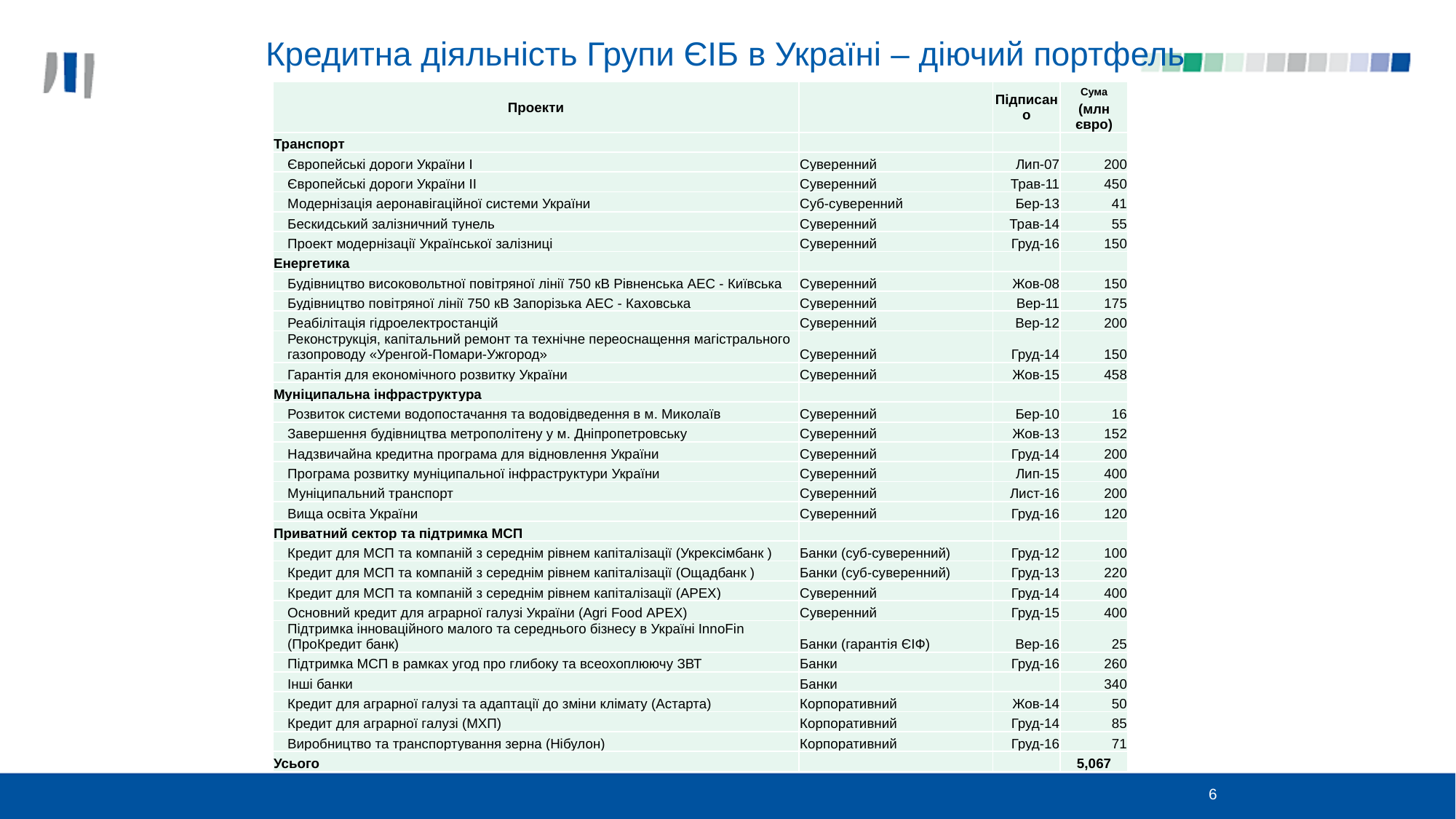

# Кредитна діяльність Групи ЄІБ в Україні – діючий портфель
| Проекти |  | Підписано | Сума |
| --- | --- | --- | --- |
|  |  |  | (млн євро) |
| Транспорт |  |  |  |
| Європейські дороги України I | Суверенний | Лип-07 | 200 |
| Європейські дороги України II | Суверенний | Трав-11 | 450 |
| Модернізація аеронавігаційної системи України | Суб-суверенний | Бер-13 | 41 |
| Бескидський залізничний тунель | Суверенний | Трав-14 | 55 |
| Проект модернізації Української залізниці | Суверенний | Груд-16 | 150 |
| Енергетика |  |  |  |
| Будівництво високовольтної повітряної лінії 750 кВ Рівненська АЕС - Київська | Суверенний | Жов-08 | 150 |
| Будівництво повітряної лінії 750 кВ Запорізька АЕС - Каховська | Суверенний | Вер-11 | 175 |
| Реабілітація гідроелектростанцій | Суверенний | Вер-12 | 200 |
| Реконструкція, капітальний ремонт та технічне переоснащення магістрального газопроводу «Уренгой-Помари-Ужгород» | Суверенний | Груд-14 | 150 |
| Гарантія для економічного розвитку України | Суверенний | Жов-15 | 458 |
| Муніципальна інфраструктура |  |  |  |
| Розвиток системи водопостачання та водовідведення в м. Миколаїв | Суверенний | Бер-10 | 16 |
| Завершення будівництва метрополітену у м. Дніпропетровську | Суверенний | Жов-13 | 152 |
| Надзвичайна кредитна програма для відновлення України | Суверенний | Груд-14 | 200 |
| Програма розвитку муніципальної інфраструктури України | Суверенний | Лип-15 | 400 |
| Муніципальний транспорт | Суверенний | Лист-16 | 200 |
| Вища освіта України | Суверенний | Груд-16 | 120 |
| Приватний сектор та підтримка МСП |  |  |  |
| Кредит для МСП та компаній з середнім рівнем капіталізації (Укрексімбанк ) | Банки (суб-суверенний) | Груд-12 | 100 |
| Кредит для МСП та компаній з середнім рівнем капіталізації (Ощадбанк ) | Банки (суб-суверенний) | Груд-13 | 220 |
| Кредит для МСП та компаній з середнім рівнем капіталізації (АPEX) | Суверенний | Груд-14 | 400 |
| Основний кредит для аграрної галузі України (Agri Food АPEX) | Суверенний | Груд-15 | 400 |
| Підтримка інноваційного малого та середнього бізнесу в Україні InnoFin (ПроКредит банк) | Банки (гарантія ЄІФ) | Вер-16 | 25 |
| Підтримка МСП в рамках угод про глибоку та всеохоплюючу ЗВТ | Банки | Груд-16 | 260 |
| Інші банки | Банки |  | 340 |
| Кредит для аграрної галузі та адаптації до зміни клімату (Астарта) | Корпоративний | Жов-14 | 50 |
| Кредит для аграрної галузі (МХП) | Корпоративний | Груд-14 | 85 |
| Виробництво та транспортування зерна (Нібулон) | Корпоративний | Груд-16 | 71 |
| Усього |  |  | 5,067 |
6